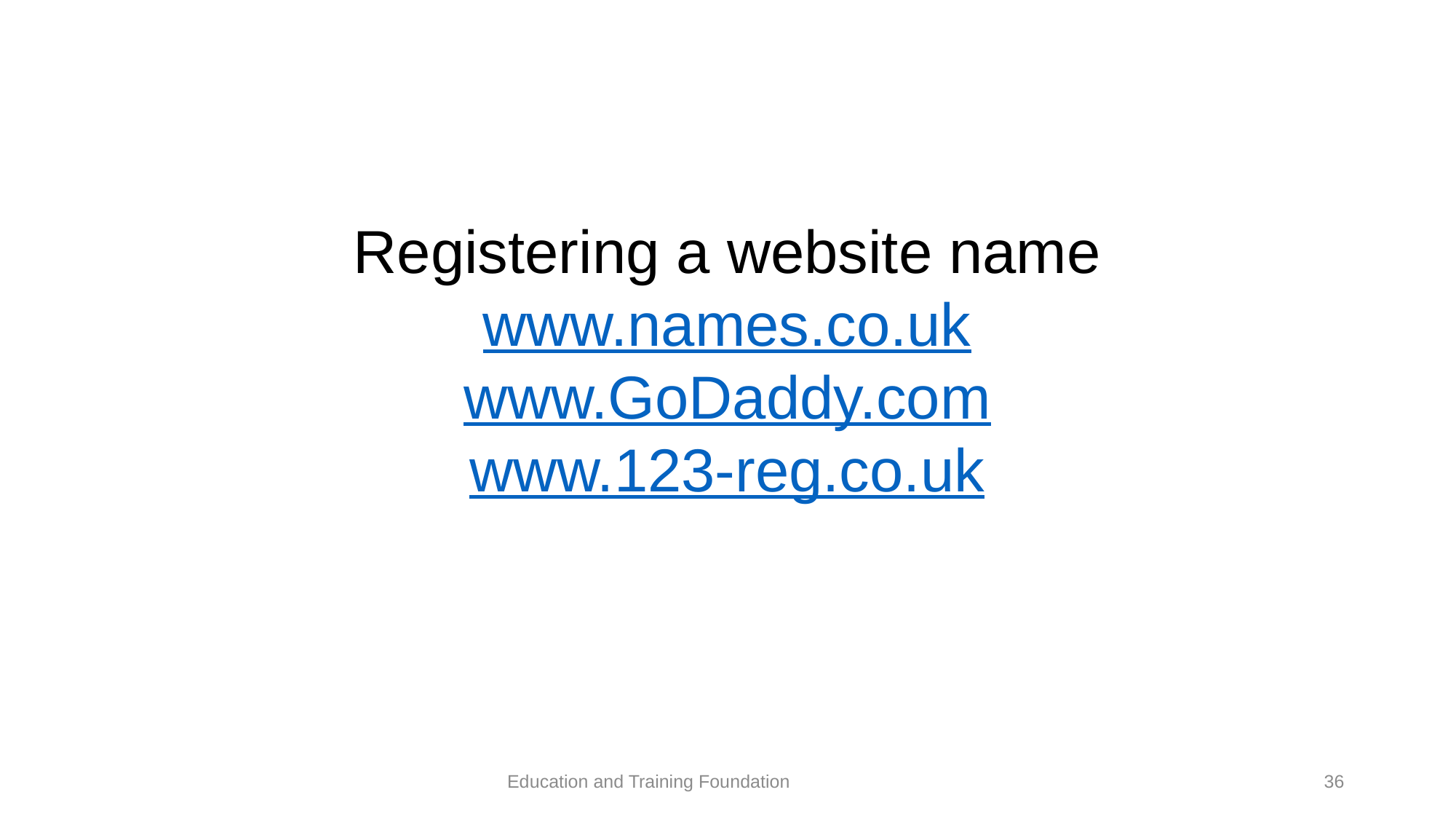

Registering a website name
www.names.co.uk
www.GoDaddy.com
www.123-reg.co.uk

36
Education and Training Foundation